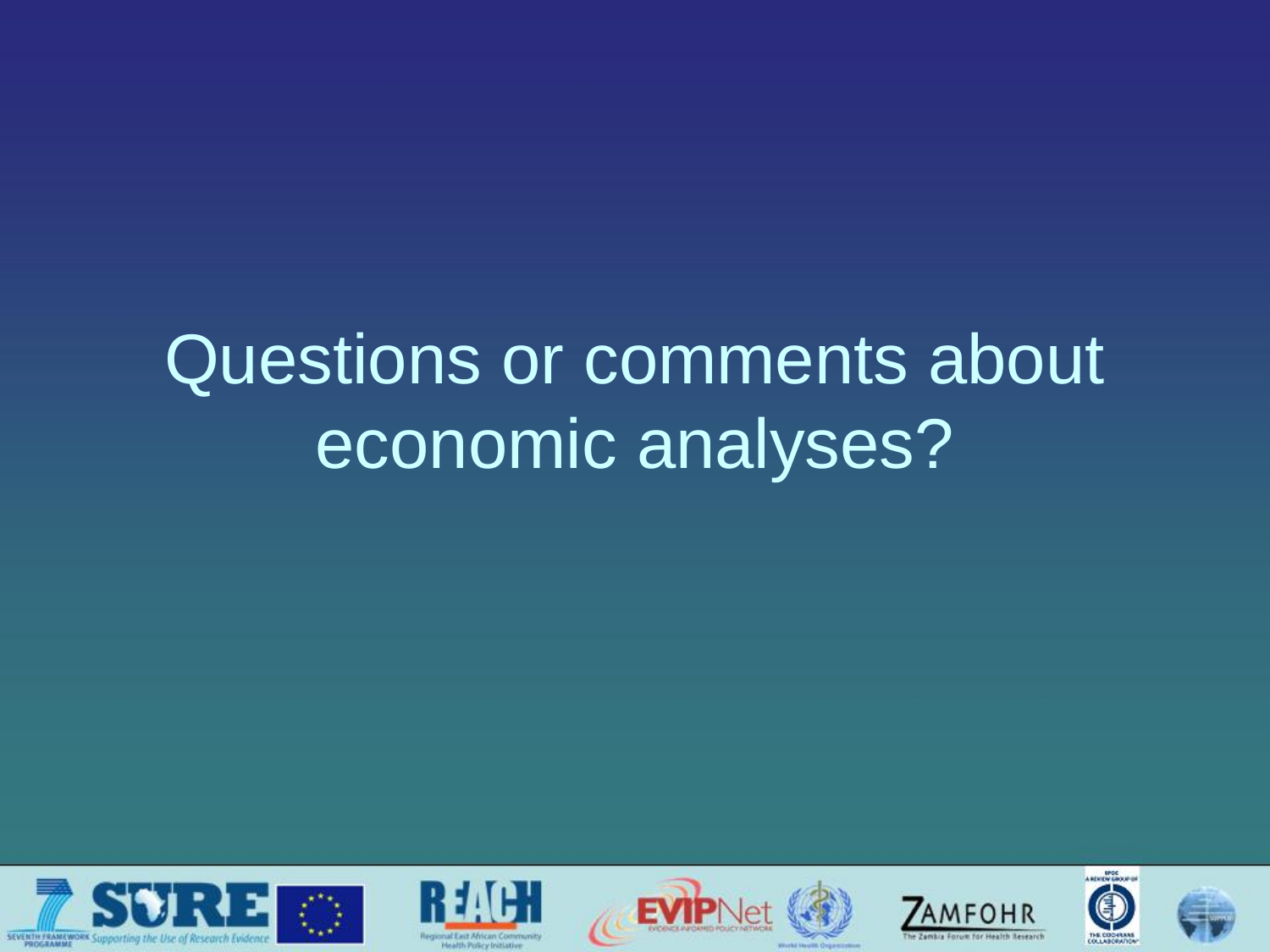

# Questions or comments about economic analyses?